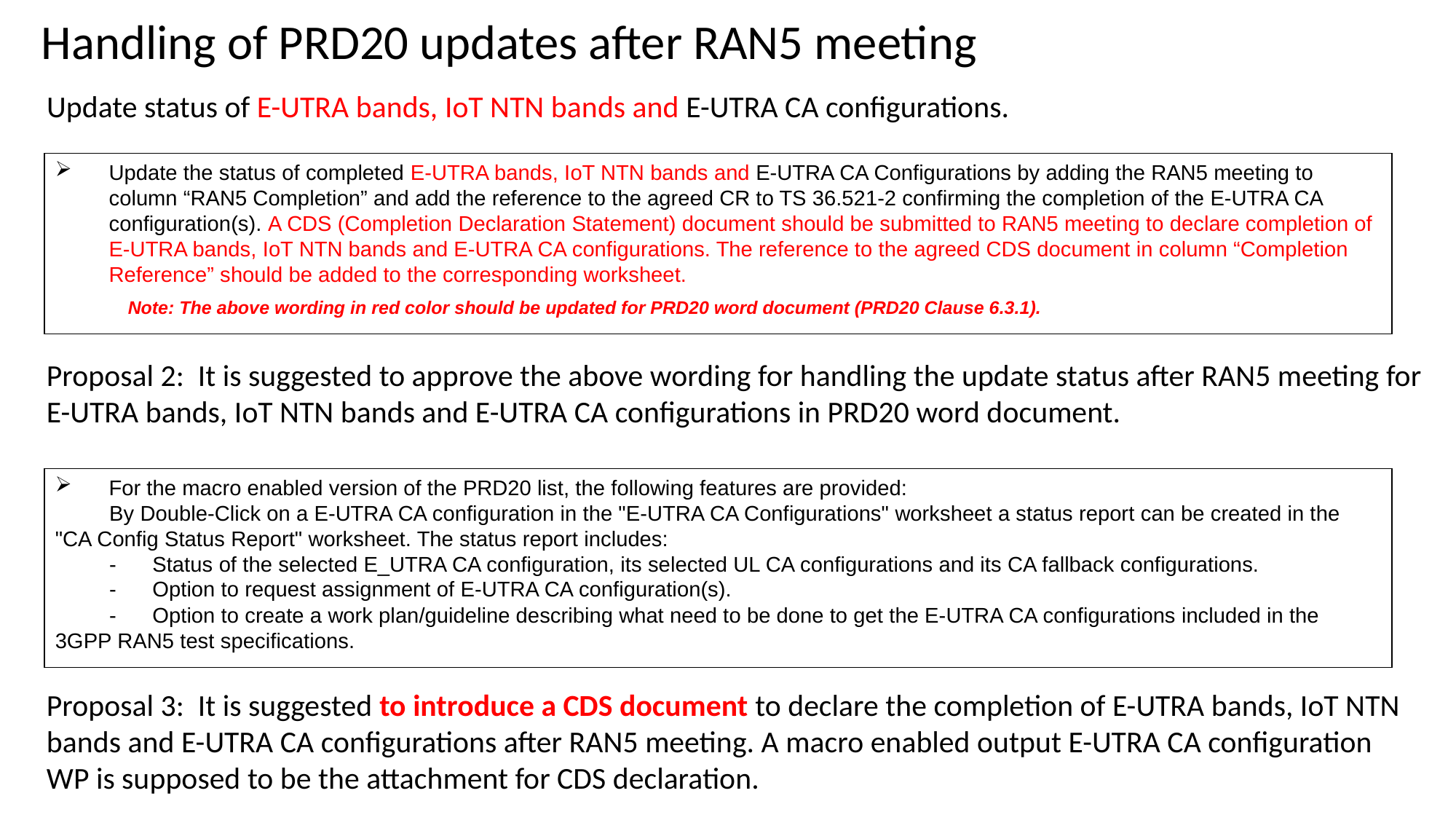

# Handling of PRD20 updates after RAN5 meeting
Update status of E-UTRA bands, IoT NTN bands and E-UTRA CA configurations.

Update the status of completed E-UTRA bands, IoT NTN bands and E-UTRA CA Configurations by adding the RAN5 meeting to column “RAN5 Completion” and add the reference to the agreed CR to TS 36.521-2 confirming the completion of the E-UTRA CA configuration(s). A CDS (Completion Declaration Statement) document should be submitted to RAN5 meeting to declare completion of E-UTRA bands, IoT NTN bands and E-UTRA CA configurations. The reference to the agreed CDS document in column “Completion Reference” should be added to the corresponding worksheet.
Note: The above wording in red color should be updated for PRD20 word document (PRD20 Clause 6.3.1).

Proposal 2:  It is suggested to approve the above wording for handling the update status after RAN5 meeting for E-UTRA bands, IoT NTN bands and E-UTRA CA configurations in PRD20 word document.
For the macro enabled version of the PRD20 list, the following features are provided:
         By Double-Click on a E-UTRA CA configuration in the "E-UTRA CA Configurations" worksheet a status report can be created in the "CA Config Status Report" worksheet. The status report includes:
         -      Status of the selected E_UTRA CA configuration, its selected UL CA configurations and its CA fallback configurations.
         -      Option to request assignment of E-UTRA CA configuration(s).
         -      Option to create a work plan/guideline describing what need to be done to get the E-UTRA CA configurations included in the 3GPP RAN5 test specifications.
Proposal 3:  It is suggested to introduce a CDS document to declare the completion of E-UTRA bands, IoT NTN bands and E-UTRA CA configurations after RAN5 meeting. A macro enabled output E-UTRA CA configuration WP is supposed to be the attachment for CDS declaration.